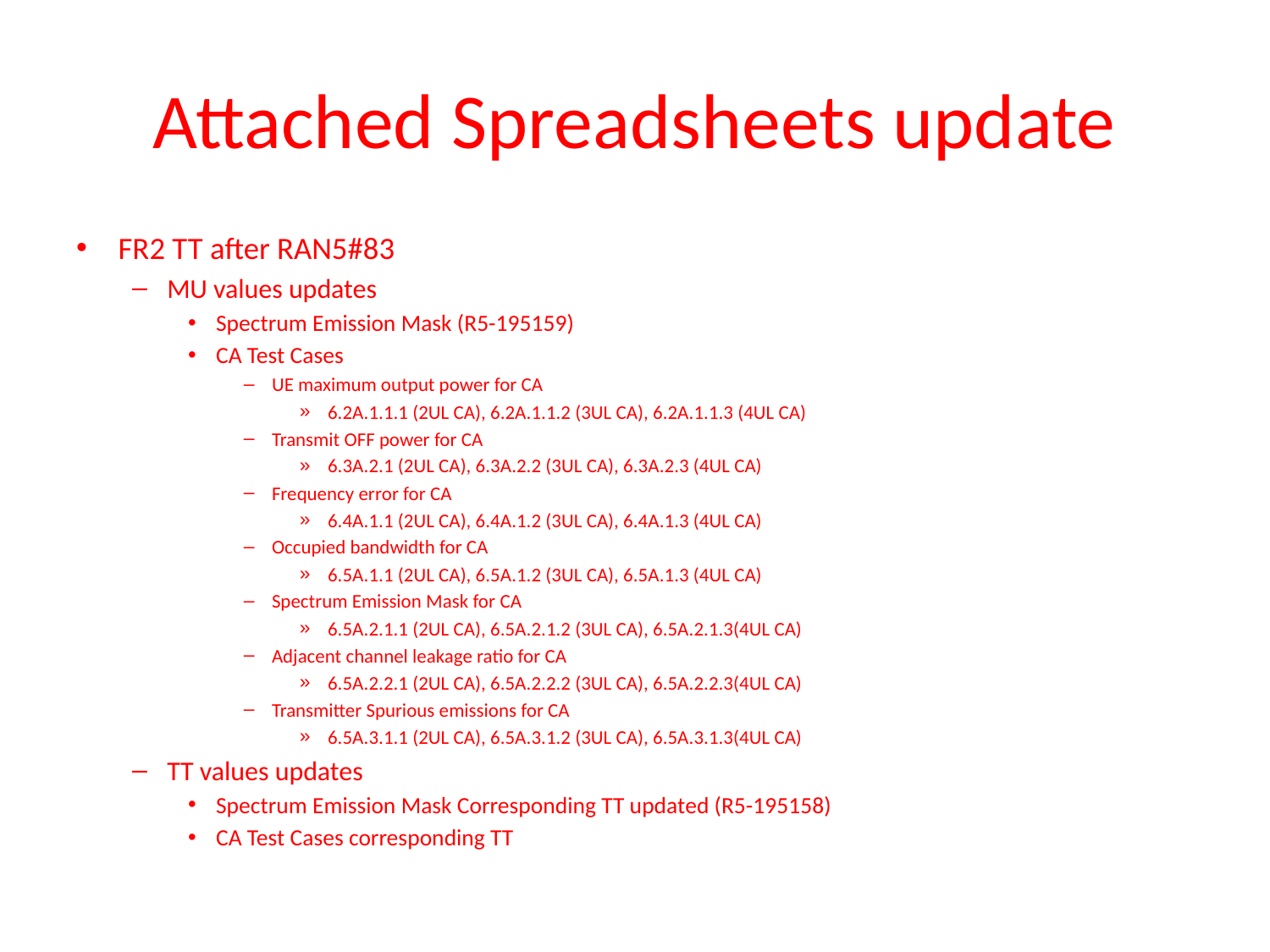

# Attached Spreadsheets update
FR2 TT after RAN5#83
MU values updates
Spectrum Emission Mask (R5-195159)
CA Test Cases
UE maximum output power for CA
6.2A.1.1.1 (2UL CA), 6.2A.1.1.2 (3UL CA), 6.2A.1.1.3 (4UL CA)
Transmit OFF power for CA
6.3A.2.1 (2UL CA), 6.3A.2.2 (3UL CA), 6.3A.2.3 (4UL CA)
Frequency error for CA
6.4A.1.1 (2UL CA), 6.4A.1.2 (3UL CA), 6.4A.1.3 (4UL CA)
Occupied bandwidth for CA
6.5A.1.1 (2UL CA), 6.5A.1.2 (3UL CA), 6.5A.1.3 (4UL CA)
Spectrum Emission Mask for CA
6.5A.2.1.1 (2UL CA), 6.5A.2.1.2 (3UL CA), 6.5A.2.1.3(4UL CA)
Adjacent channel leakage ratio for CA
6.5A.2.2.1 (2UL CA), 6.5A.2.2.2 (3UL CA), 6.5A.2.2.3(4UL CA)
Transmitter Spurious emissions for CA
6.5A.3.1.1 (2UL CA), 6.5A.3.1.2 (3UL CA), 6.5A.3.1.3(4UL CA)
TT values updates
Spectrum Emission Mask Corresponding TT updated (R5-195158)
CA Test Cases corresponding TT